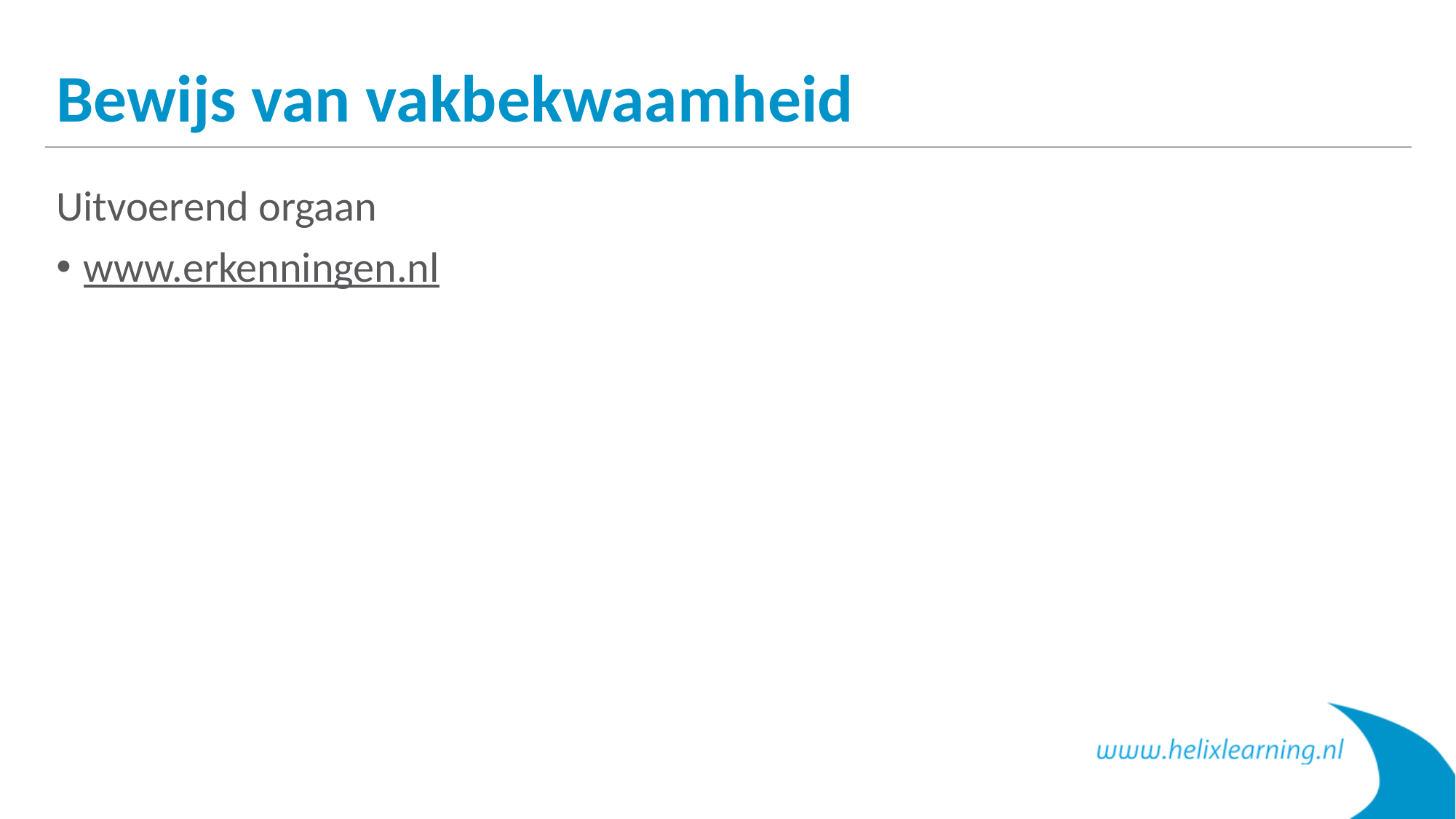

# Bewijs van vakbekwaamheid
Uitvoerend orgaan
www.erkenningen.nl